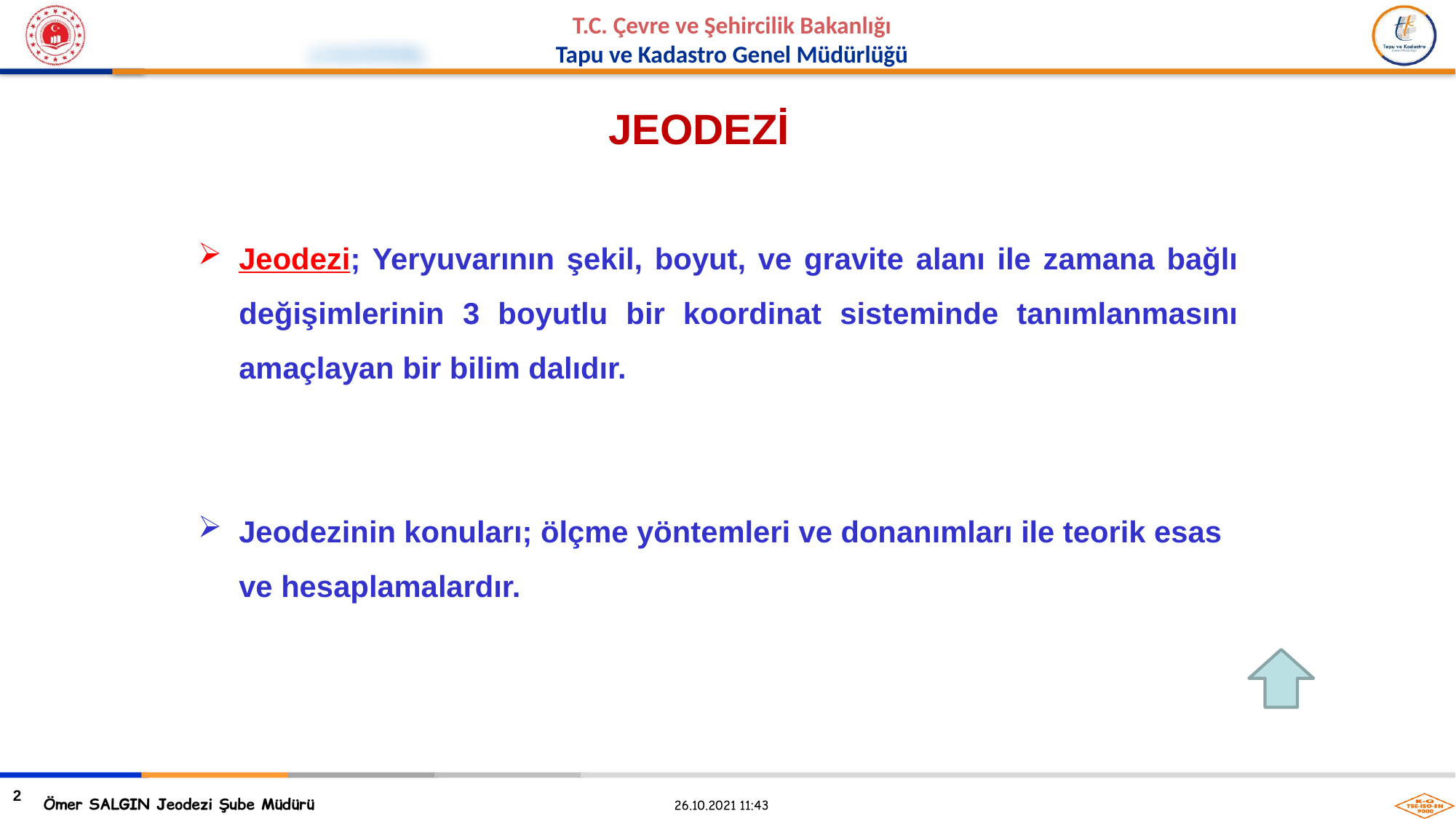

JEODEZİ
Jeodezi; Yeryuvarının şekil, boyut, ve gravite alanı ile zamana bağlı değişimlerinin 3 boyutlu bir koordinat sisteminde tanımlanmasını amaçlayan bir bilim dalıdır.

Jeodezinin konuları; ölçme yöntemleri ve donanımları ile teorik esas ve hesaplamalardır.